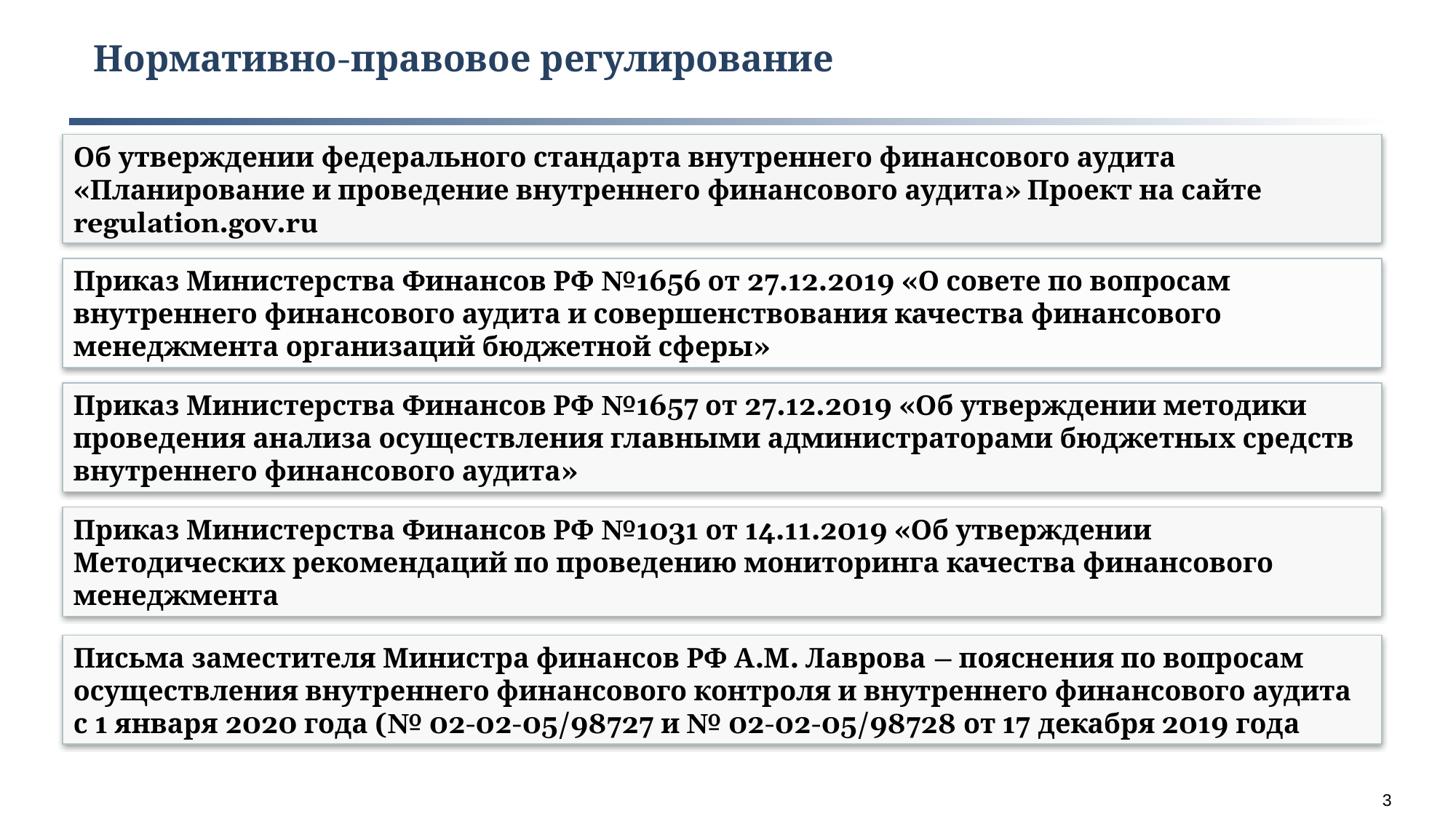

# Нормативно-правовое регулирование
Об утверждении федерального стандарта внутреннего финансового аудита «Планирование и проведение внутреннего финансового аудита» Проект на сайте regulation.gov.ru
Приказ Министерства Финансов РФ №1656 от 27.12.2019 «О совете по вопросам внутреннего финансового аудита и совершенствования качества финансового менеджмента организаций бюджетной сферы»
Приказ Министерства Финансов РФ №1657 от 27.12.2019 «Об утверждении методики проведения анализа осуществления главными администраторами бюджетных средств внутреннего финансового аудита»
Приказ Министерства Финансов РФ №1031 от 14.11.2019 «Об утверждении Методических рекомендаций по проведению мониторинга качества финансового менеджмента
Письма заместителя Министра финансов РФ А.М. Лаврова – пояснения по вопросам осуществления внутреннего финансового контроля и внутреннего финансового аудита с 1 января 2020 года (№ 02-02-05/98727 и № 02-02-05/98728 от 17 декабря 2019 года